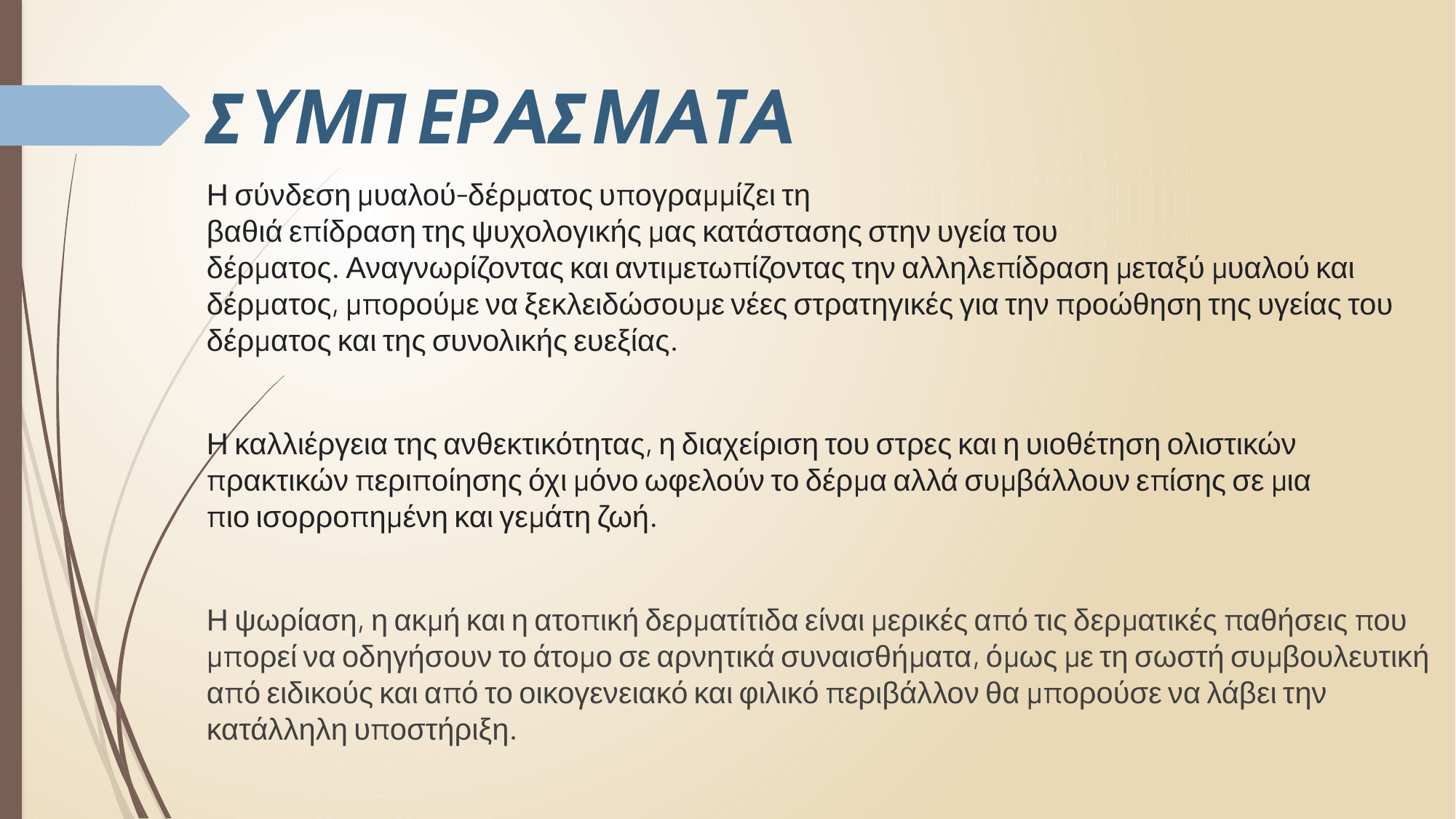

# ΣΥΜΠΕΡΑΣΜΑΤΑ
Η σύνδεση μυαλού-δέρματος υπογραμμίζει τη βαθιά επίδραση της ψυχολογικής μας κατάστασης στην υγεία του δέρματος. Αναγνωρίζοντας και αντιμετωπίζοντας την αλληλεπίδραση μεταξύ μυαλού και δέρματος, μπορούμε να ξεκλειδώσουμε νέες στρατηγικές για την προώθηση της υγείας του δέρματος και της συνολικής ευεξίας.

Η καλλιέργεια της ανθεκτικότητας, η διαχείριση του στρες και η υιοθέτηση ολιστικών πρακτικών περιποίησης όχι μόνο ωφελούν το δέρμα αλλά συμβάλλουν επίσης σε μια πιο ισορροπημένη και γεμάτη ζωή.

Η ψωρίαση, η ακμή και η ατοπική δερματίτιδα είναι μερικές από τις δερματικές παθήσεις που μπορεί να οδηγήσουν το άτομο σε αρνητικά συναισθήματα, όμως με τη σωστή συμβουλευτική από ειδικούς και από το οικογενειακό και φιλικό περιβάλλον θα μπορούσε να λάβει την κατάλληλη υποστήριξη.